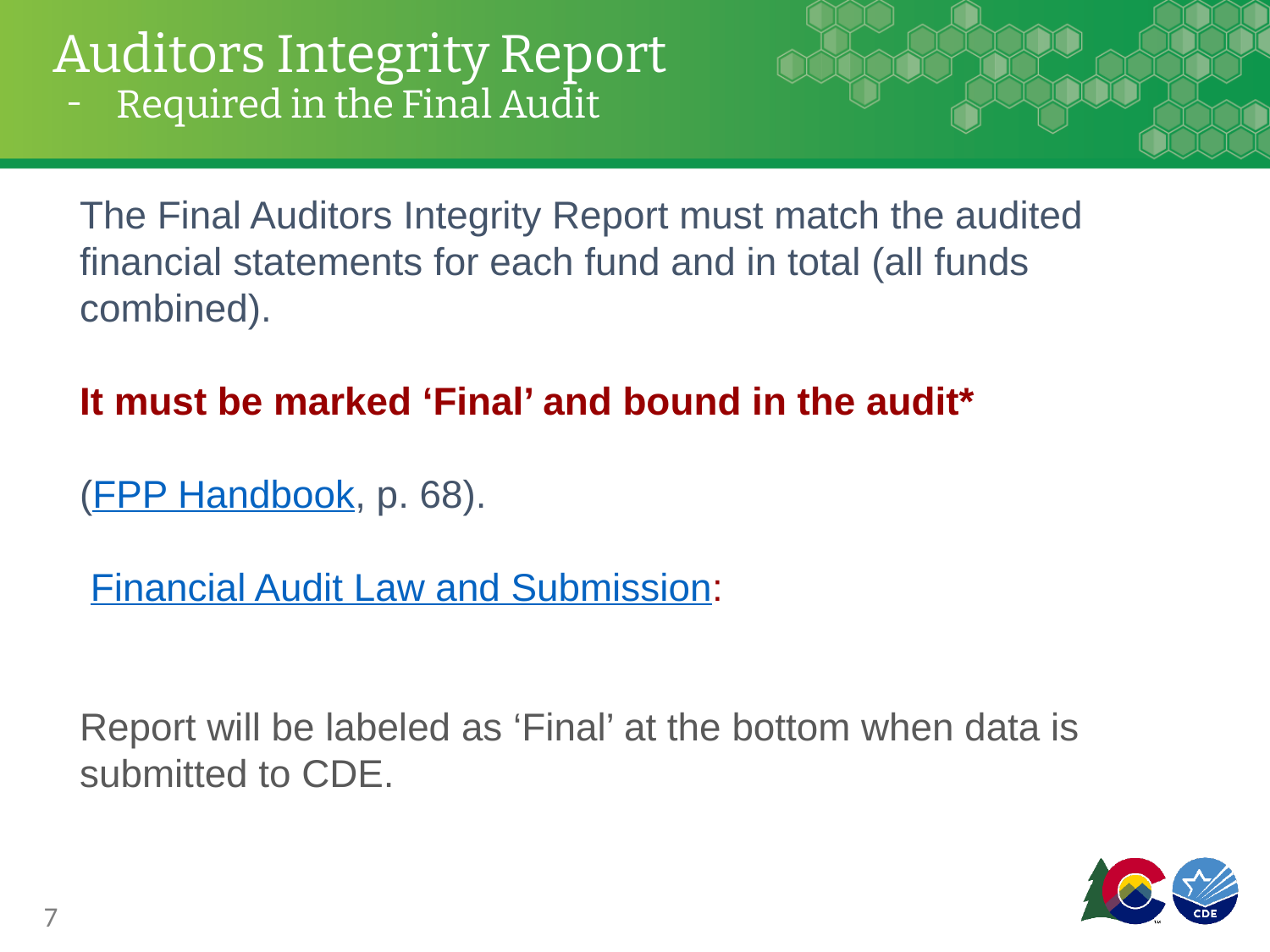

# Auditors Integrity Report
Required in the Final Audit
The Final Auditors Integrity Report must match the audited financial statements for each fund and in total (all funds combined).

It must be marked ‘Final’ and bound in the audit*

(FPP Handbook, p. 68).

 Financial Audit Law and Submission:

Report will be labeled as ‘Final’ at the bottom when data is submitted to CDE.
7